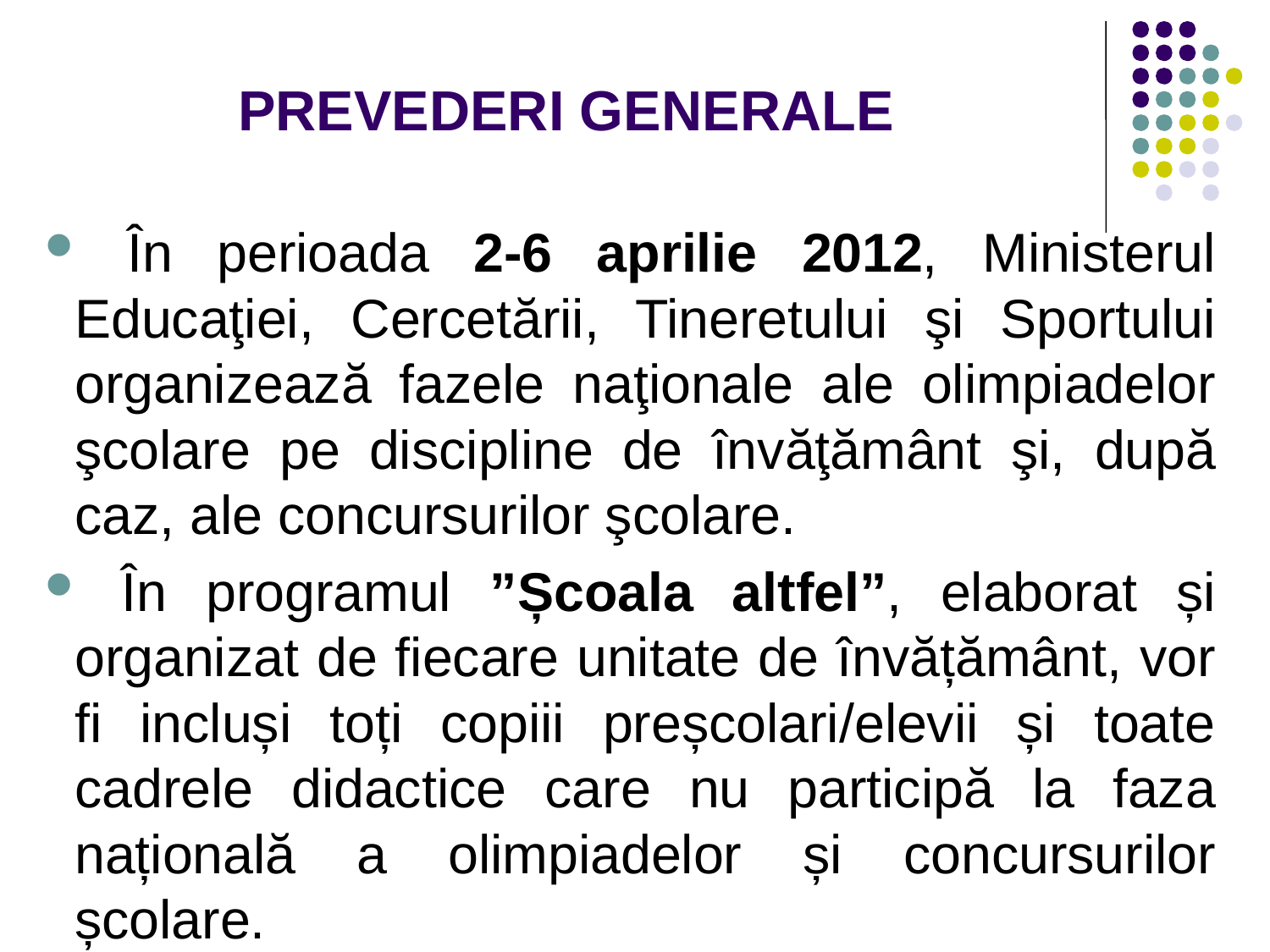

# PREVEDERI GENERALE
 În perioada 2-6 aprilie 2012, Ministerul Educaţiei, Cercetării, Tineretului şi Sportului organizează fazele naţionale ale olimpiadelor şcolare pe discipline de învăţământ şi, după caz, ale concursurilor şcolare.
 În programul ”Școala altfel”, elaborat și organizat de fiecare unitate de învățământ, vor fi incluși toți copiii preșcolari/elevii și toate cadrele didactice care nu participă la faza națională a olimpiadelor și concursurilor școlare.